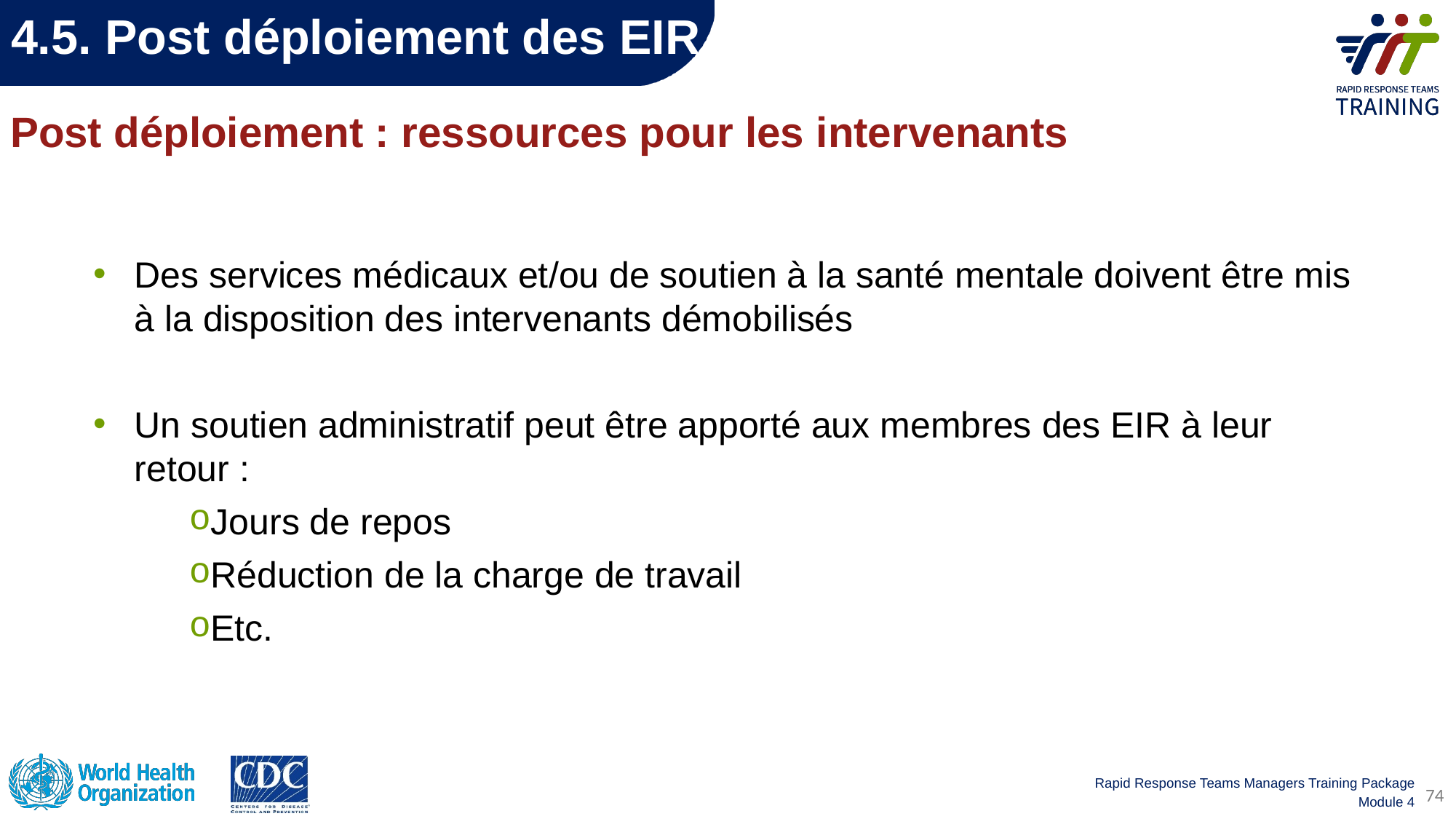

4.5. Post déploiement des EIR
# Post déploiement : ressources pour les intervenants
Des services médicaux et/ou de soutien à la santé mentale doivent être mis à la disposition des intervenants démobilisés

Un soutien administratif peut être apporté aux membres des EIR à leur retour :
Jours de repos
Réduction de la charge de travail
Etc.
74